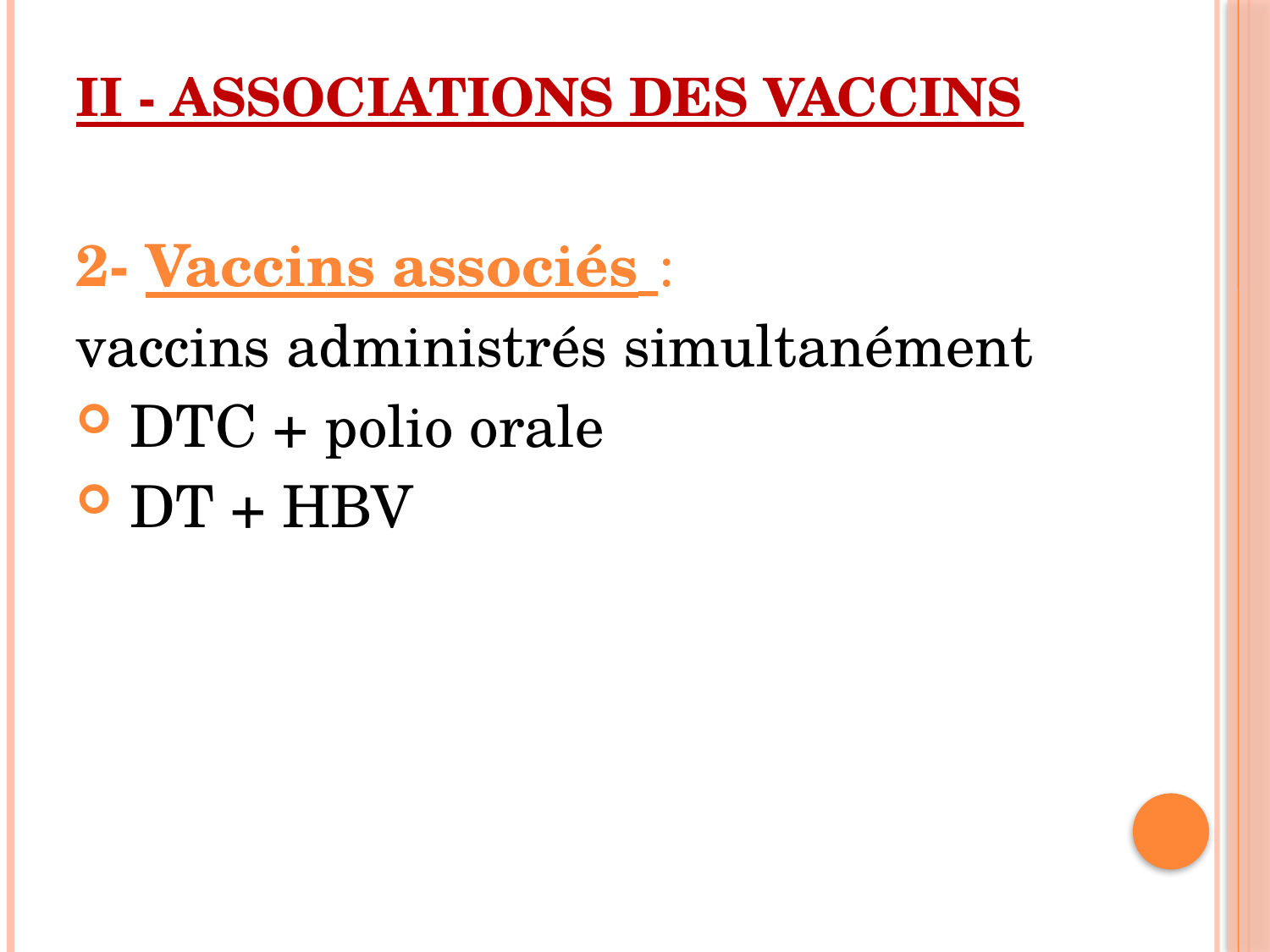

# II - Associations des vaccins
2- Vaccins associés :
vaccins administrés simultanément
 DTC + polio orale
 DT + HBV